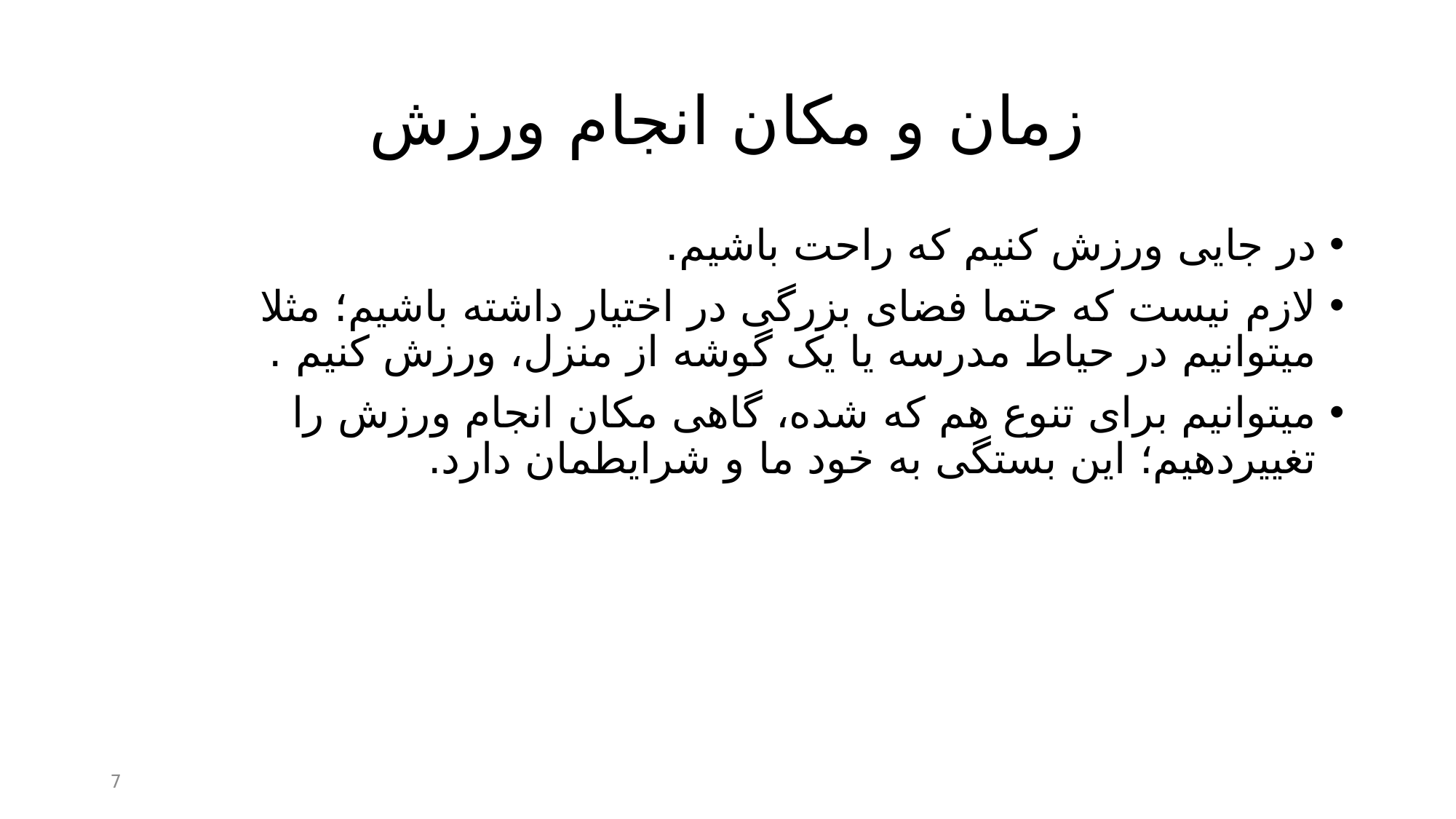

# زمان و مکان انجام ورزش

در جایی ورزش کنیم که راحت باشیم.
لازم نیست که حتما فضای بزرگی در اختیار داشته باشيم؛ مثلا میتوانیم در حیاط مدرسه یا یک گوشه از منزل، ورزش کنیم .
میتوانیم برای تنوع هم که شده، گاهی مکان انجام ورزش را تغییردهیم؛ این بستگی به خود ما و شرایطمان دارد.

7